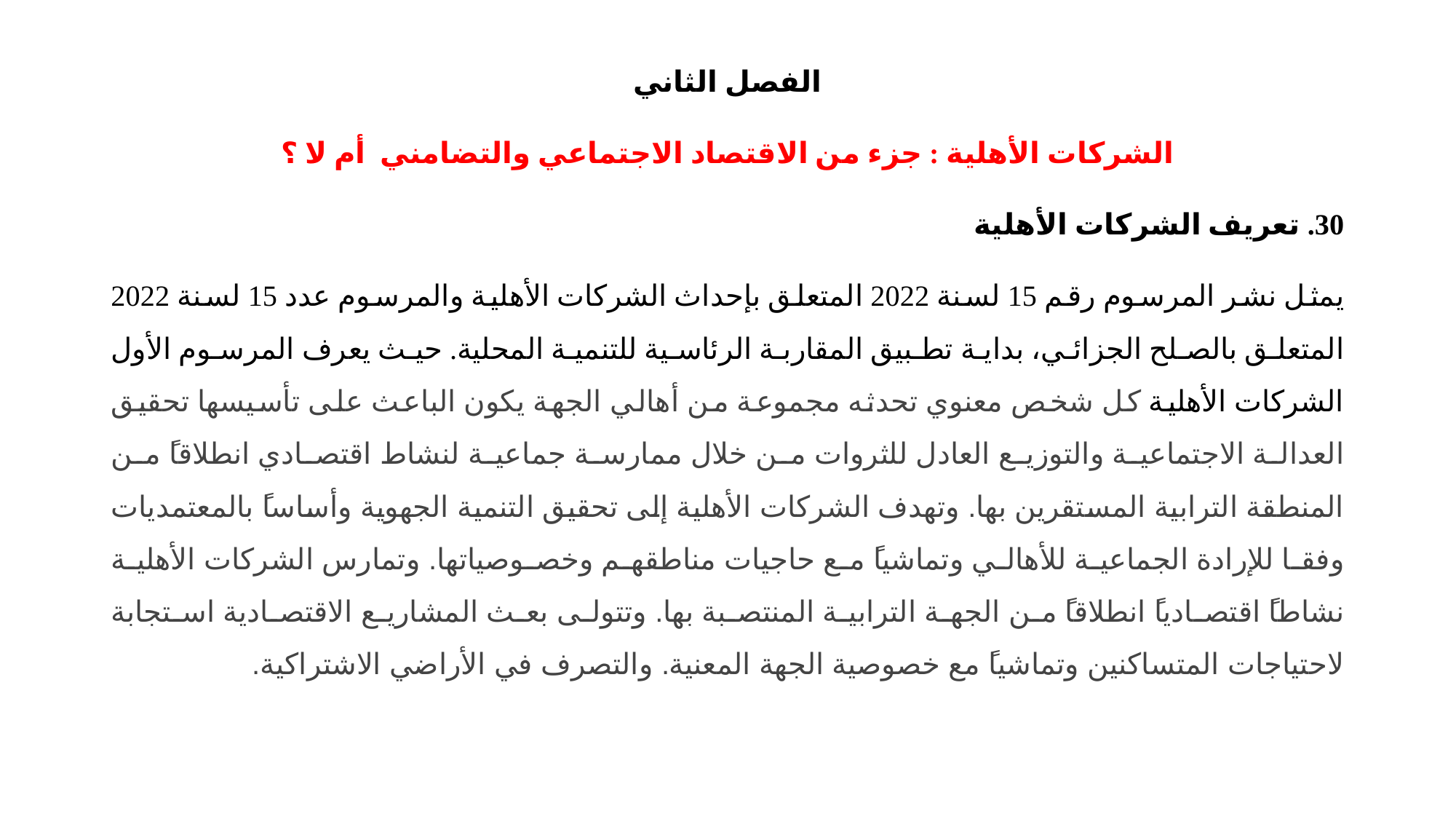

الفصل الثاني
الشركات الأهلية : جزء من الاقتصاد الاجتماعي والتضامني  أم لا ؟
30. تعريف الشركات الأهلية
يمثل نشر المرسوم رقم 15 لسنة 2022 المتعلق بإحداث الشركات الأهلية والمرسوم عدد 15 لسنة 2022 المتعلق بالصلح الجزائي، بداية تطبيق المقاربة الرئاسية للتنمية المحلية. حيث يعرف المرسوم الأول الشركات الأهلية كل شخص معنوي تحدثه مجموعة من أهالي الجهة يكون الباعث على تأسيسها تحقيق العدالة الاجتماعية والتوزيع العادل للثروات من خلال ممارسة جماعية لنشاط اقتصادي انطلاقاً من المنطقة الترابية المستقرين بها. وتهدف الشركات الأهلية إلى تحقيق التنمية الجهوية وأساساً بالمعتمديات وفقا للإرادة الجماعية للأهالي وتماشياً مع حاجيات مناطقهم وخصوصياتها. وتمارس الشركات الأهلية نشاطاً اقتصادياً انطلاقاً من الجهة الترابية المنتصبة بها. وتتولى بعث المشاريع الاقتصادية استجابة لاحتياجات المتساكنين وتماشياً مع خصوصية الجهة المعنية. والتصرف في الأراضي الاشتراكية.